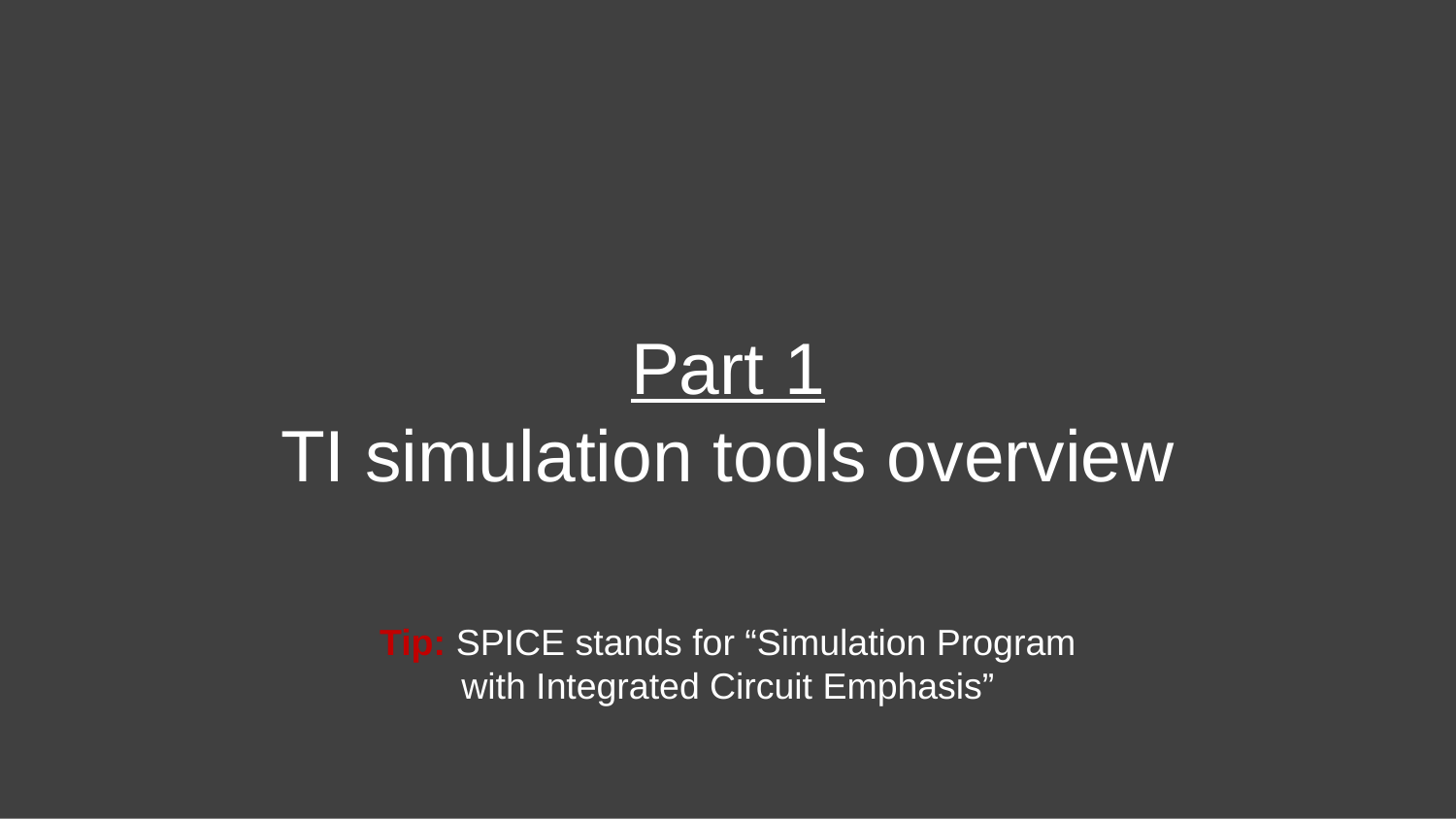

Part 1
TI simulation tools overview
#

Tip: SPICE stands for “Simulation Program with Integrated Circuit Emphasis”
4